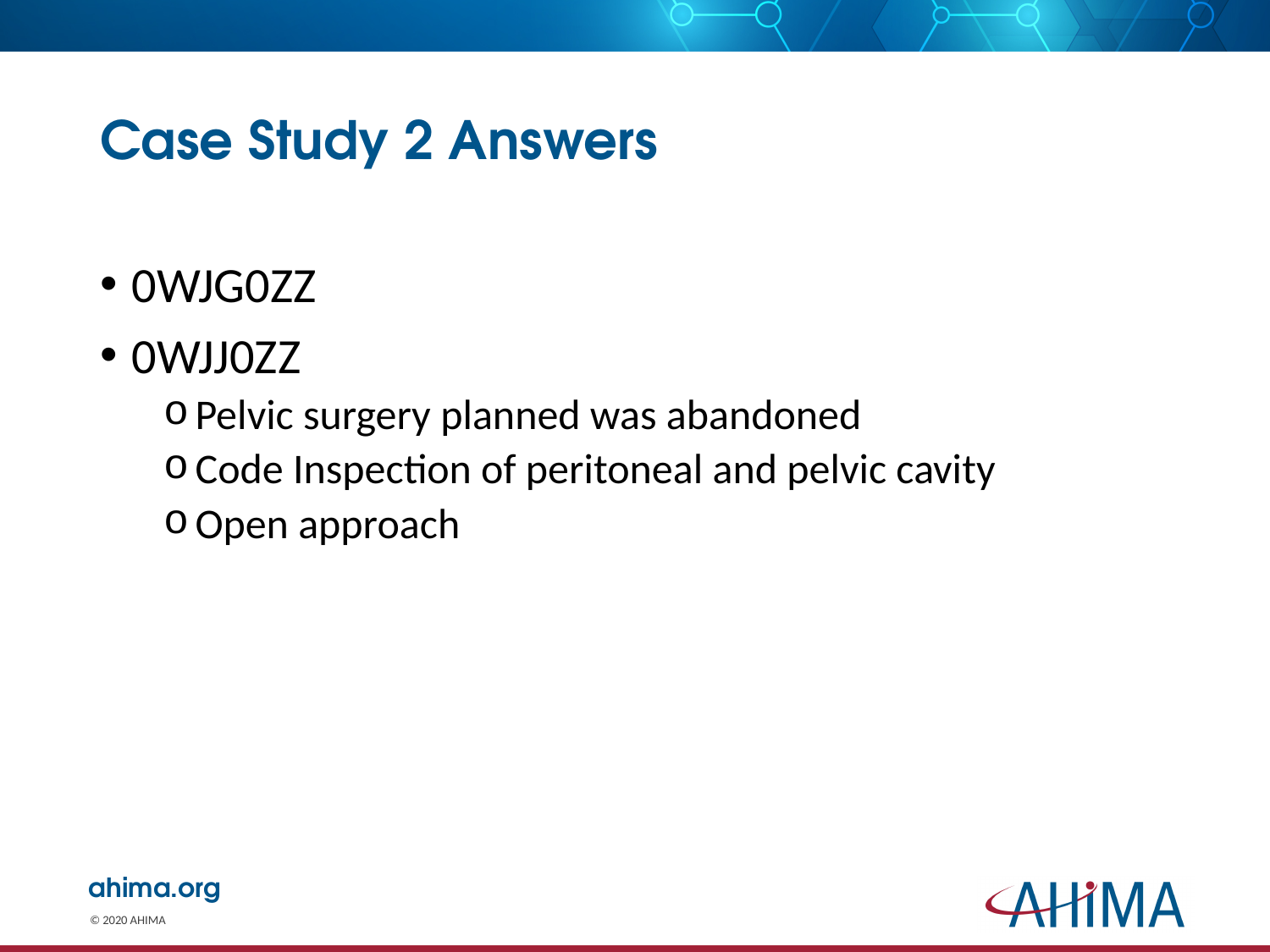

# Case Study 2 Answers
0WJG0ZZ
0WJJ0ZZ
Pelvic surgery planned was abandoned
Code Inspection of peritoneal and pelvic cavity
Open approach